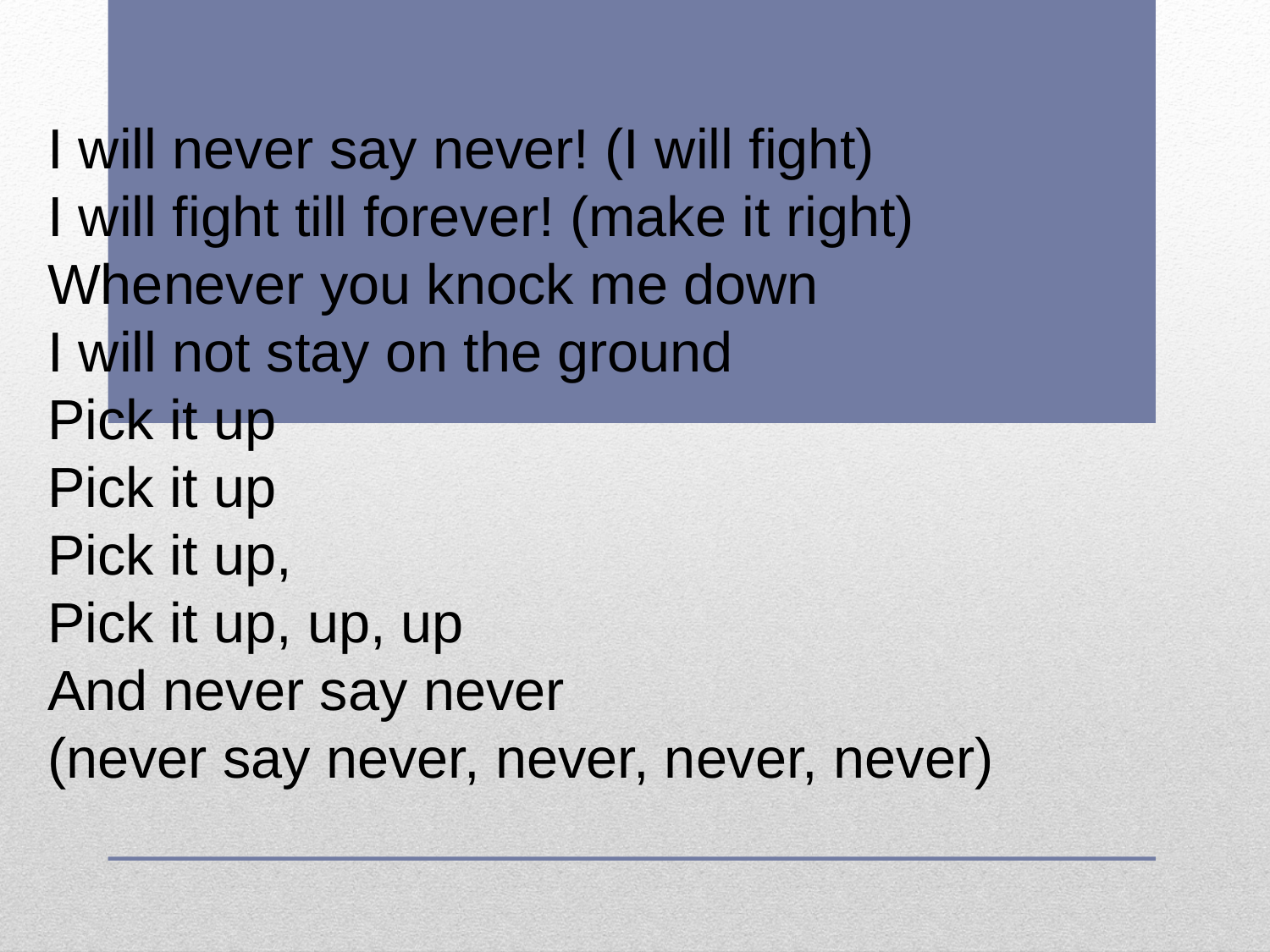

I will never say never! (I will fight)
I will fight till forever! (make it right)
Whenever you knock me down
I will not stay on the ground
Pick it up
Pick it up
Pick it up,
Pick it up, up, up
And never say never
(never say never, never, never, never)